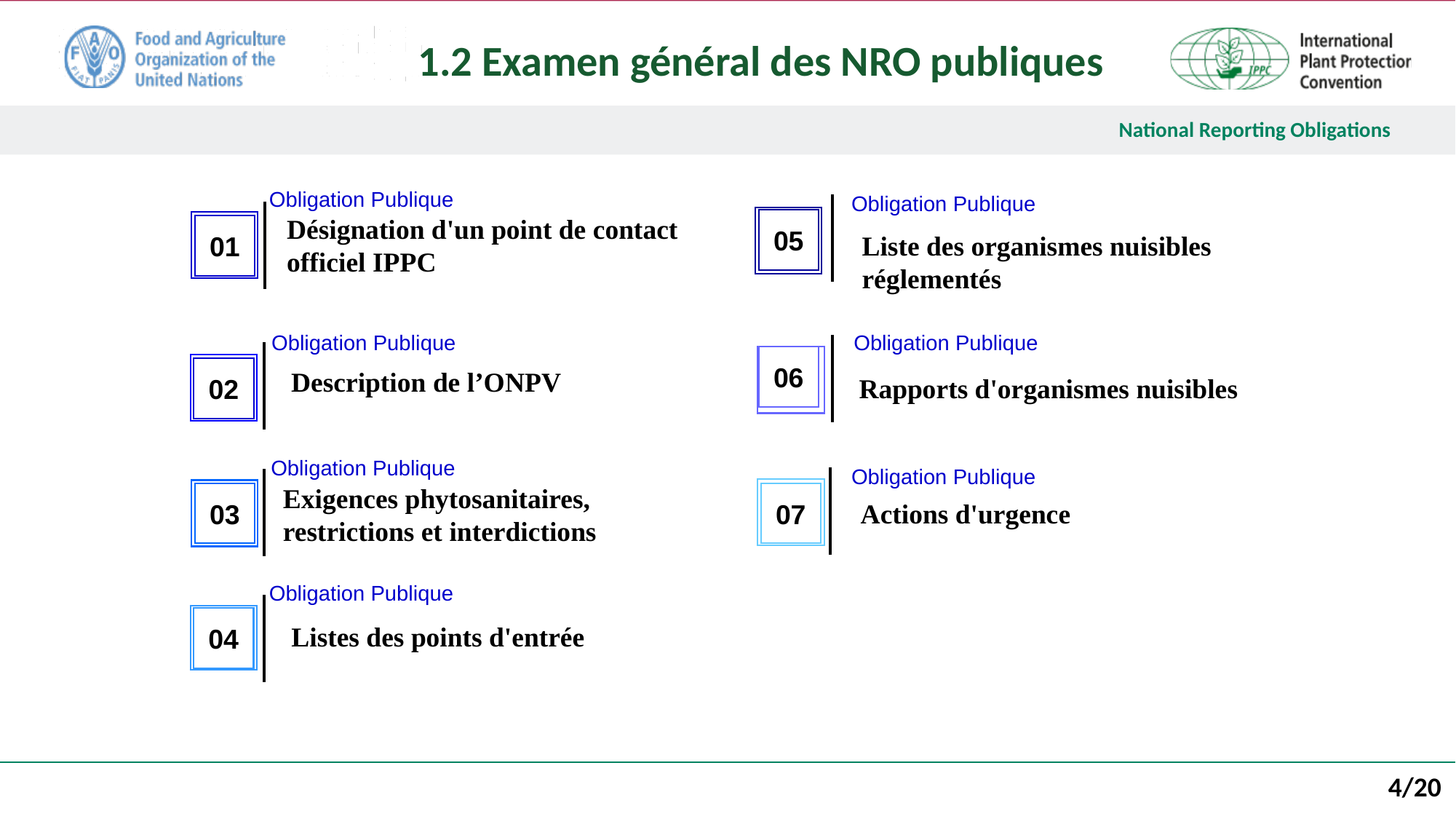

1.2 Examen général des NRO publiques
Obligation Publique
Obligation Publique
Désignation d'un point de contact officiel IPPC

05

01
Liste des organismes nuisibles
réglementés
Obligation Publique
Obligation Publique

06

02

Description de l’ONPV
Rapports d'organismes nuisibles
Obligation Publique
Obligation Publique
Exigences phytosanitaires,
restrictions et interdictions

03
07
Actions d'urgence
Obligation Publique

04
Listes des points d'entrée
4/20